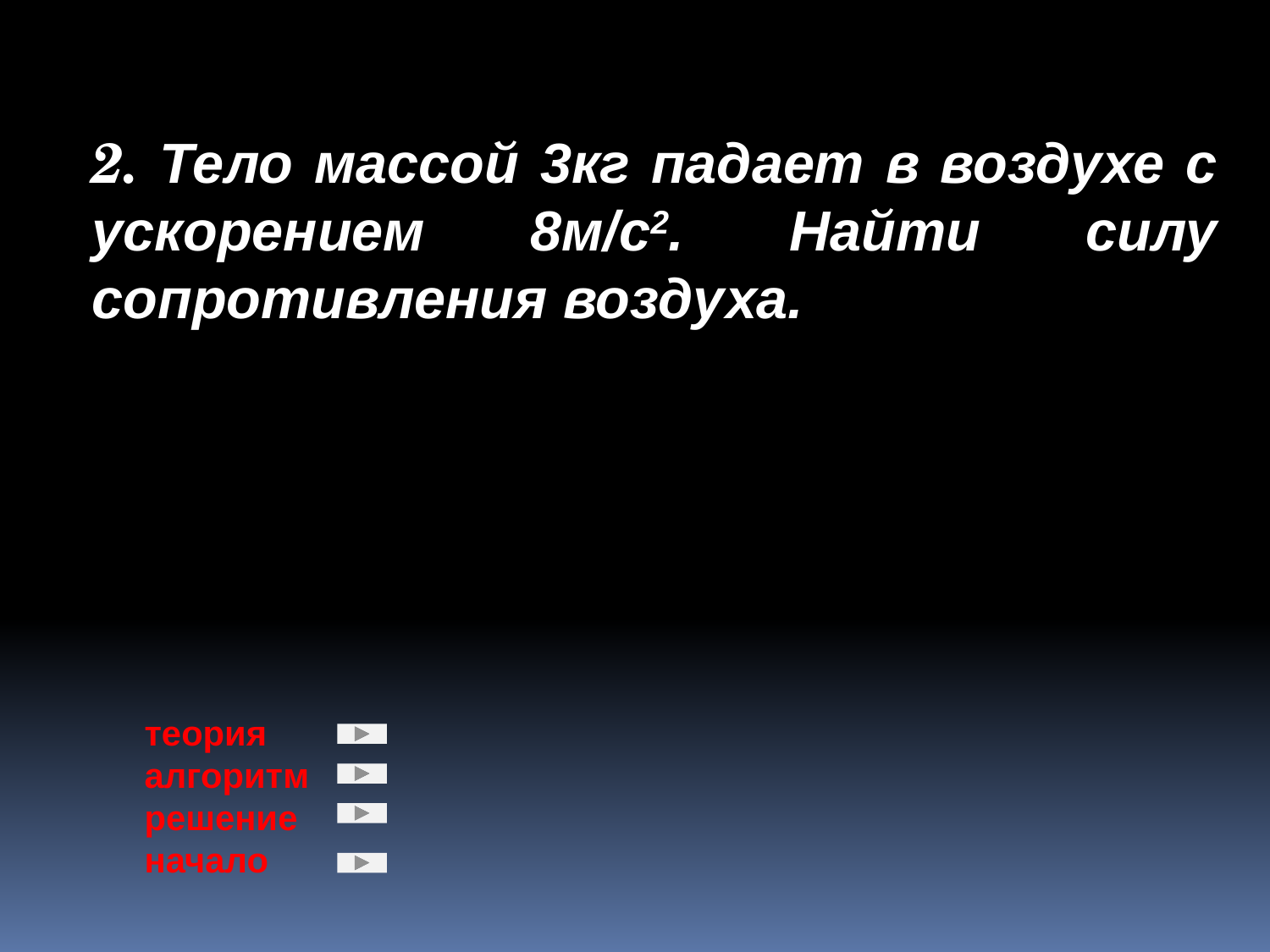

Тело массой 3кг падает в воздухе с ускорением 8м/с2. Найти силу сопротивления воздуха.
теория
алгоритм
решение
начало